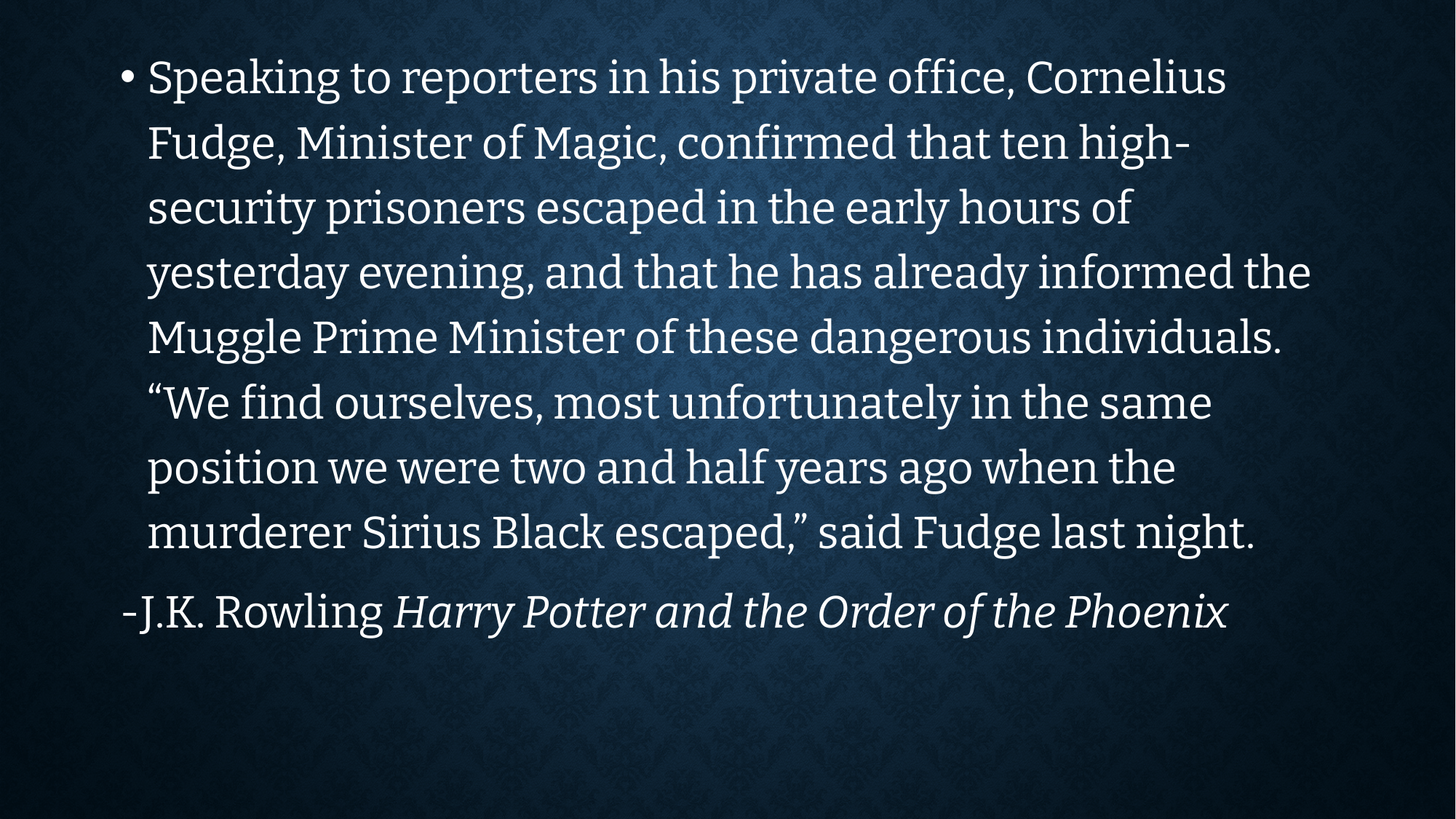

Speaking to reporters in his private office, Cornelius Fudge, Minister of Magic, confirmed that ten high-security prisoners escaped in the early hours of yesterday evening, and that he has already informed the Muggle Prime Minister of these dangerous individuals. “We find ourselves, most unfortunately in the same position we were two and half years ago when the murderer Sirius Black escaped,” said Fudge last night.
-J.K. Rowling Harry Potter and the Order of the Phoenix